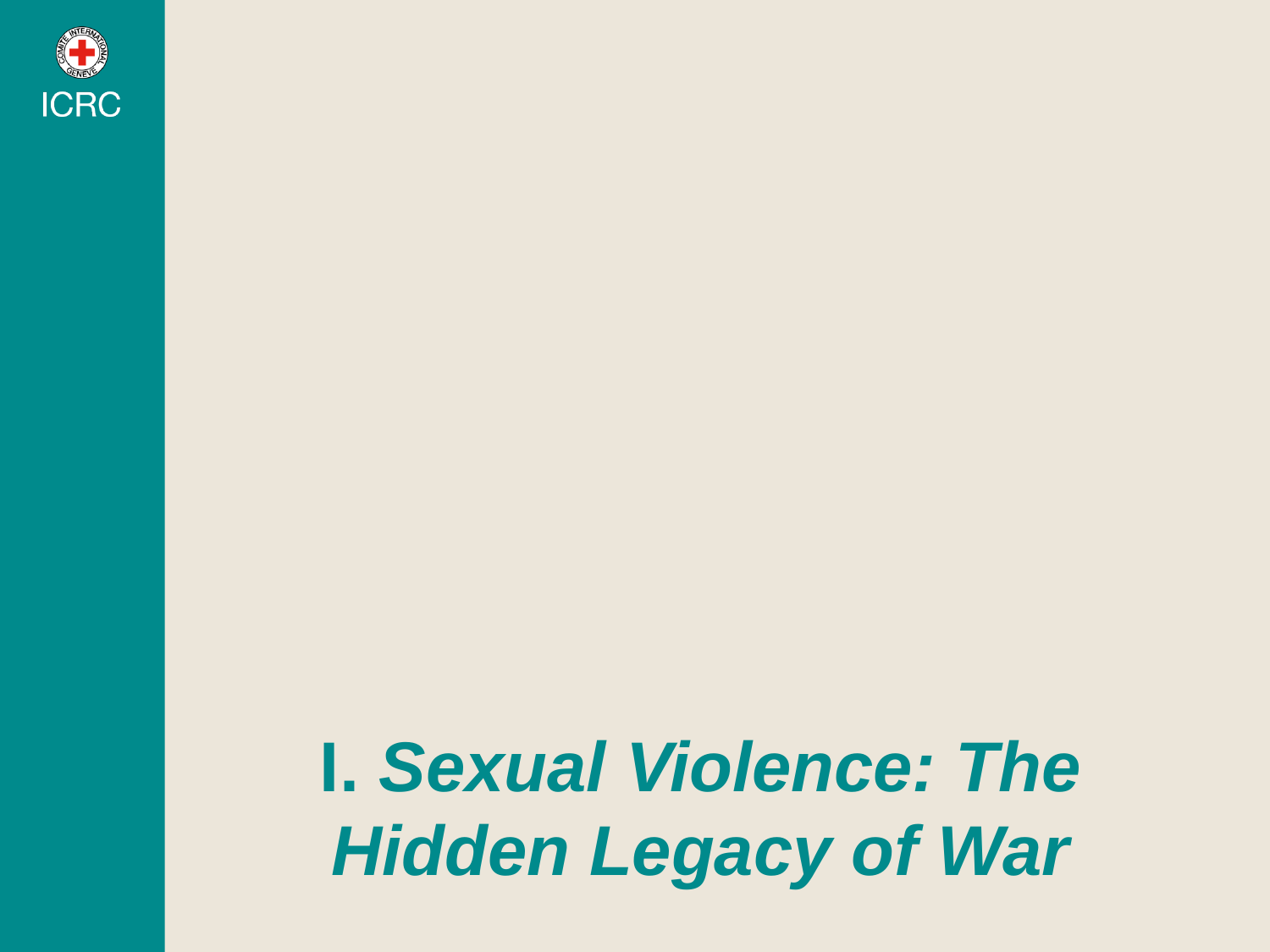

# I. Sexual Violence: The Hidden Legacy of War